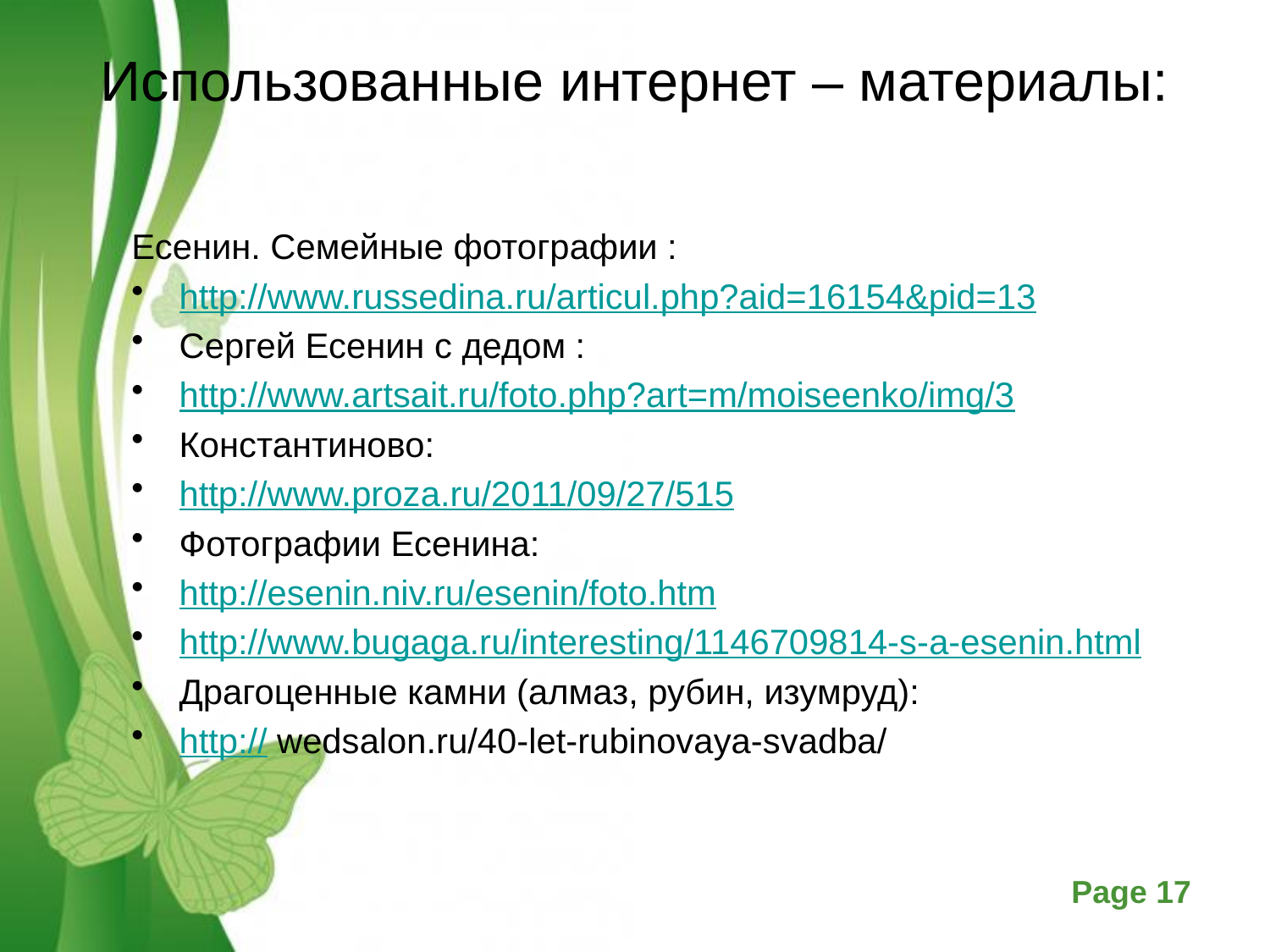

# Использованные интернет – материалы:
Есенин. Семейные фотографии :
http://www.russedina.ru/articul.php?aid=16154&pid=13
Сергей Есенин с дедом :
http://www.artsait.ru/foto.php?art=m/moiseenko/img/3
Константиново:
http://www.proza.ru/2011/09/27/515
Фотографии Есенина:
http://esenin.niv.ru/esenin/foto.htm
http://www.bugaga.ru/interesting/1146709814-s-a-esenin.html
Драгоценные камни (алмаз, рубин, изумруд):
http:// wedsalon.ru/40-let-rubinovaya-svadba/